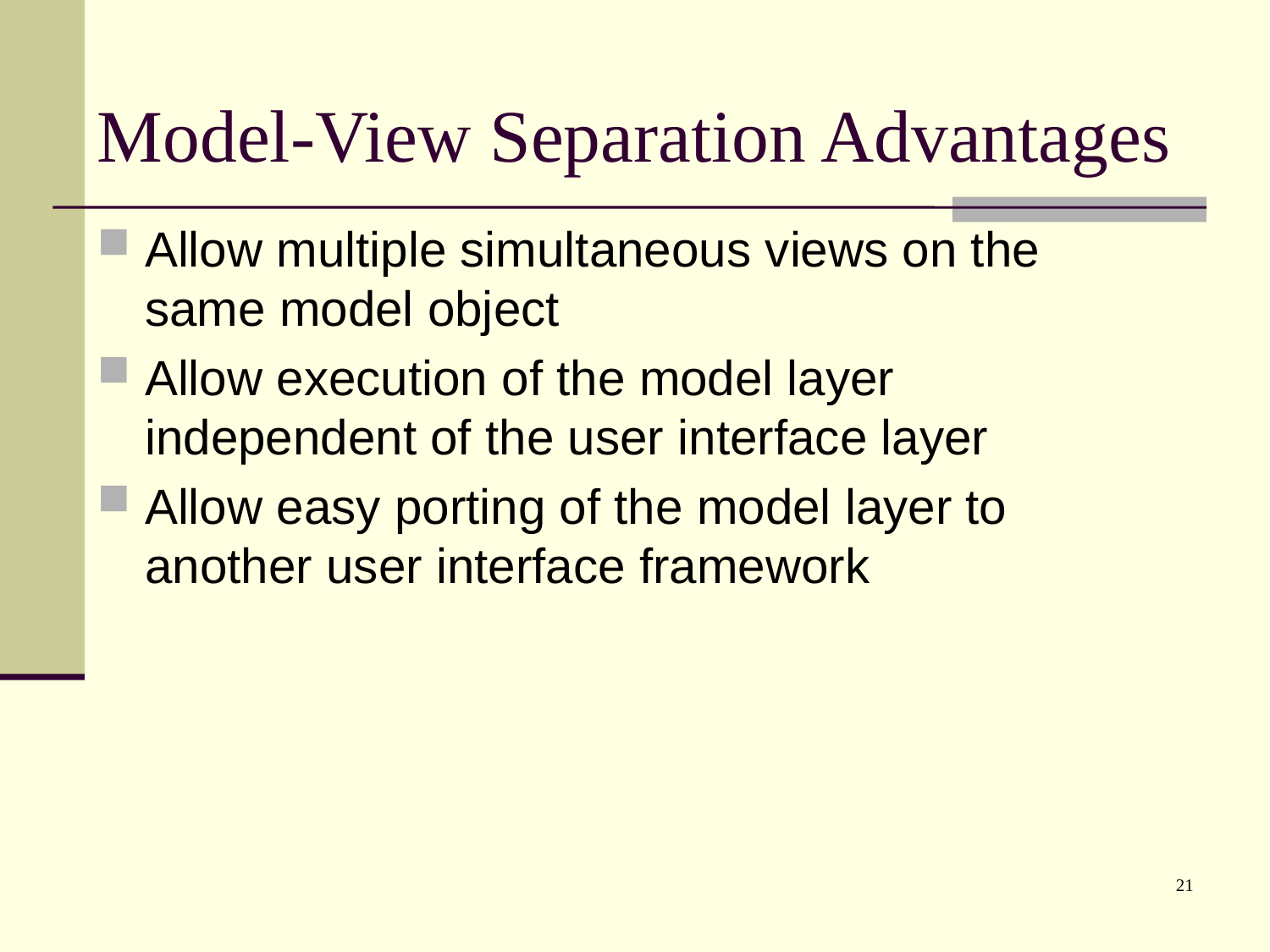

# Model-View Separation Advantages
Allow multiple simultaneous views on the same model object
Allow execution of the model layer independent of the user interface layer
Allow easy porting of the model layer to another user interface framework

21